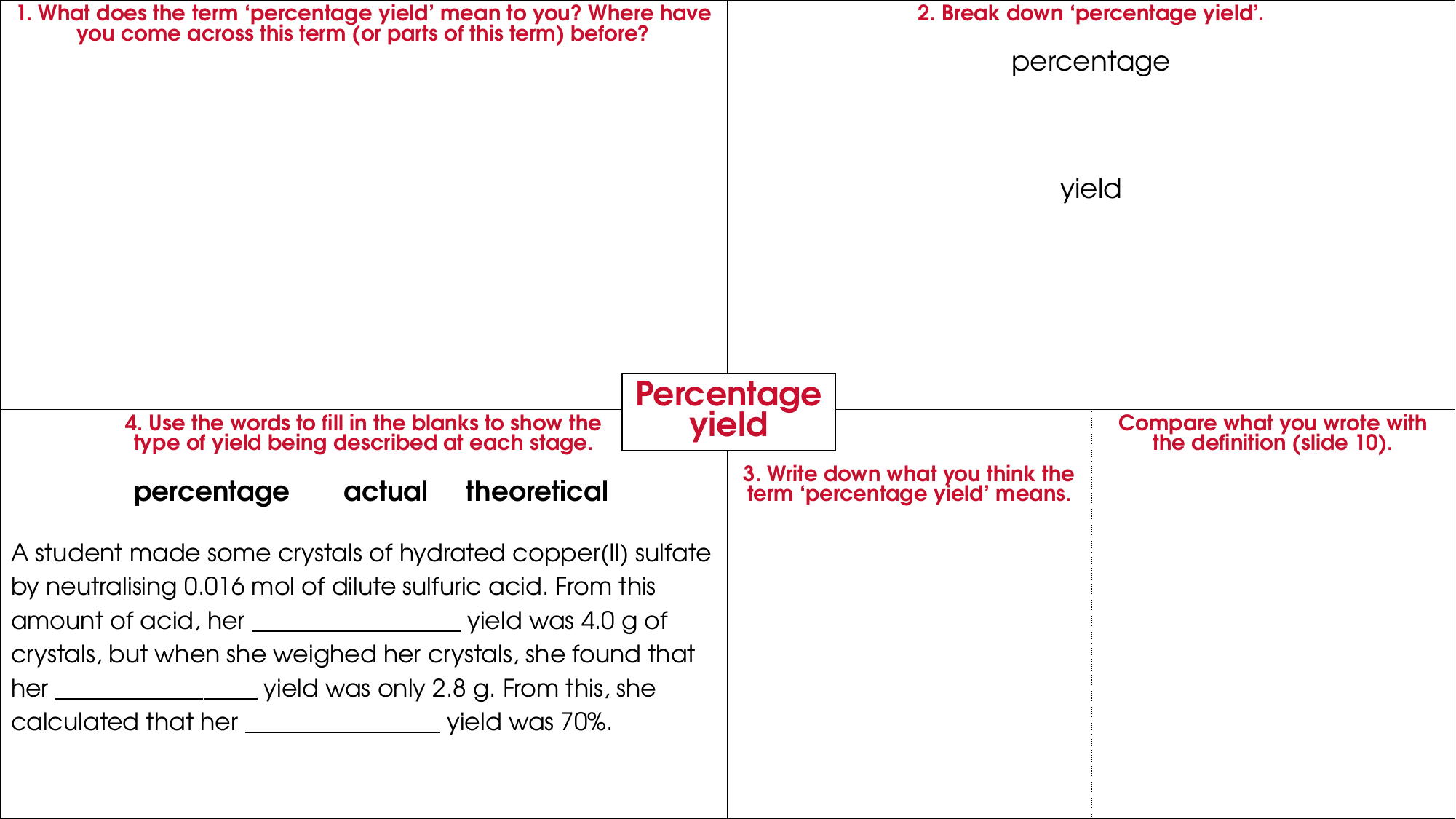

| 1. What does the term ‘percentage yield’ mean to you? Where have you come across this term (or parts of this term) before? | 2. Break down ‘percentage yield’. percentage yield |  |
| --- | --- | --- |
| 4. Use the words to fill in the blanks to show the type of yield being described at each stage. percentage actual theoretical A student made some crystals of hydrated copper(II) sulfate by neutralising 0.016 mol of dilute sulfuric acid. From this amount of acid, her yield was 4.0 g of crystals, but when she weighed her crystals, she found that her yield was only 2.8 g. From this, she calculated that her yield was 70%. | 3. Write down what you think the term ‘percentage yield’ means. | Compare what you wrote with the definition (slide 10). |
| Percentage yield |
| --- |